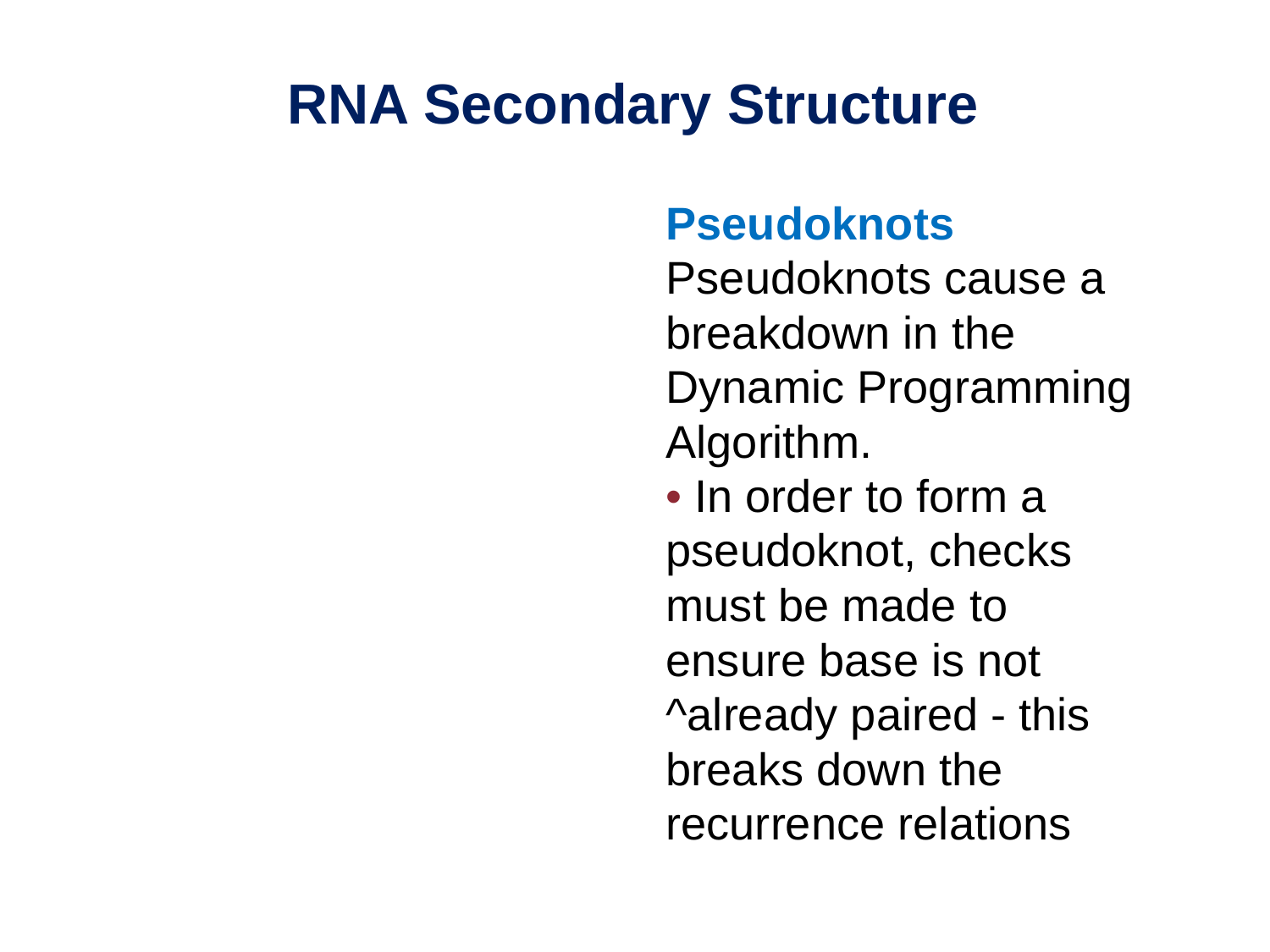

RNA Secondary Structure
Pseudoknots
Pseudoknots cause a breakdown in the Dynamic Programming Algorithm.
• In order to form a pseudoknot, checks must be made to ensure base is not ^already paired - this breaks down the recurrence relations